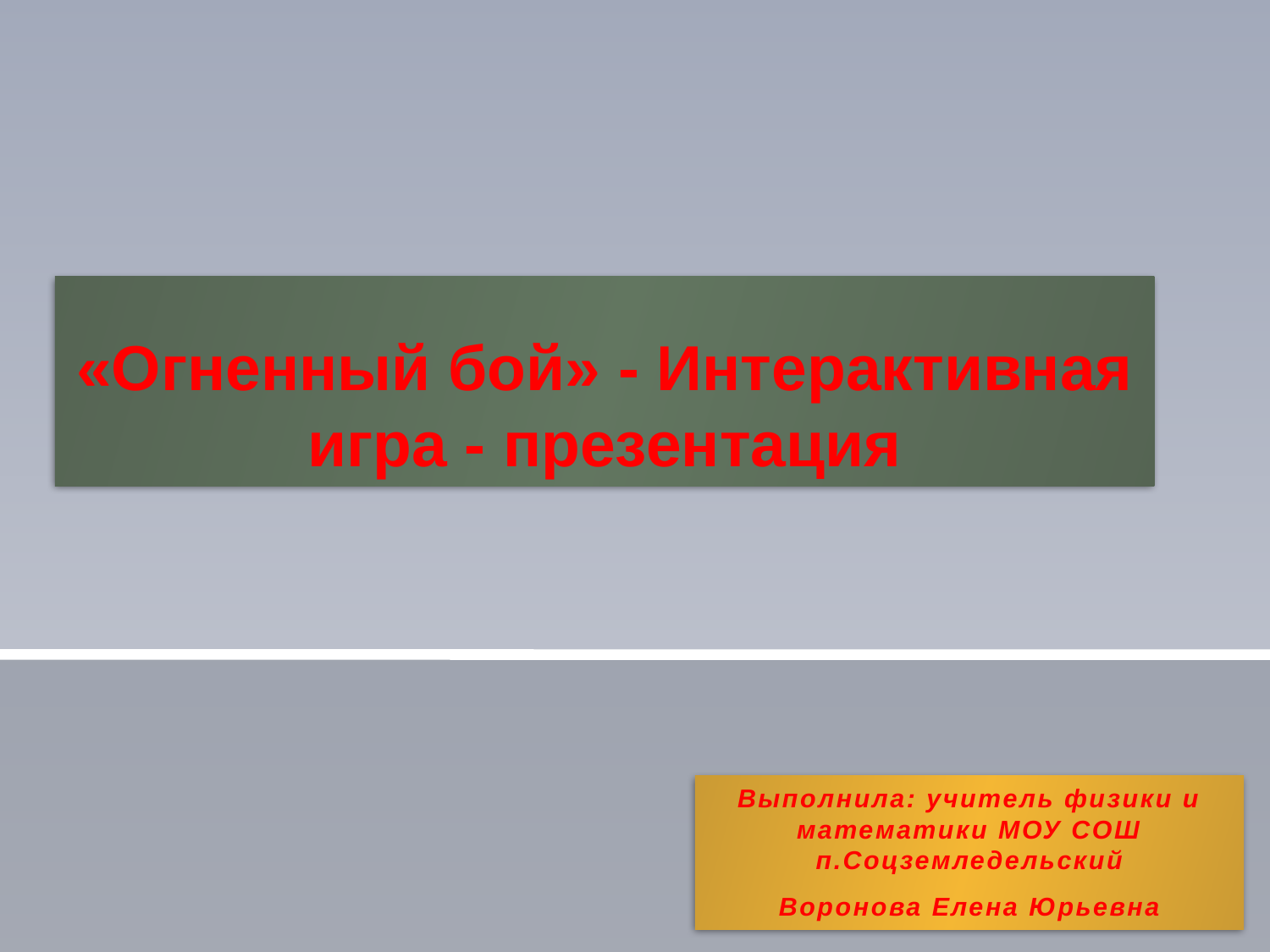

# «Огненный бой» - Интерактивная игра - презентация
Выполнила: учитель физики и математики МОУ СОШ п.Соцземледельский
Воронова Елена Юрьевна